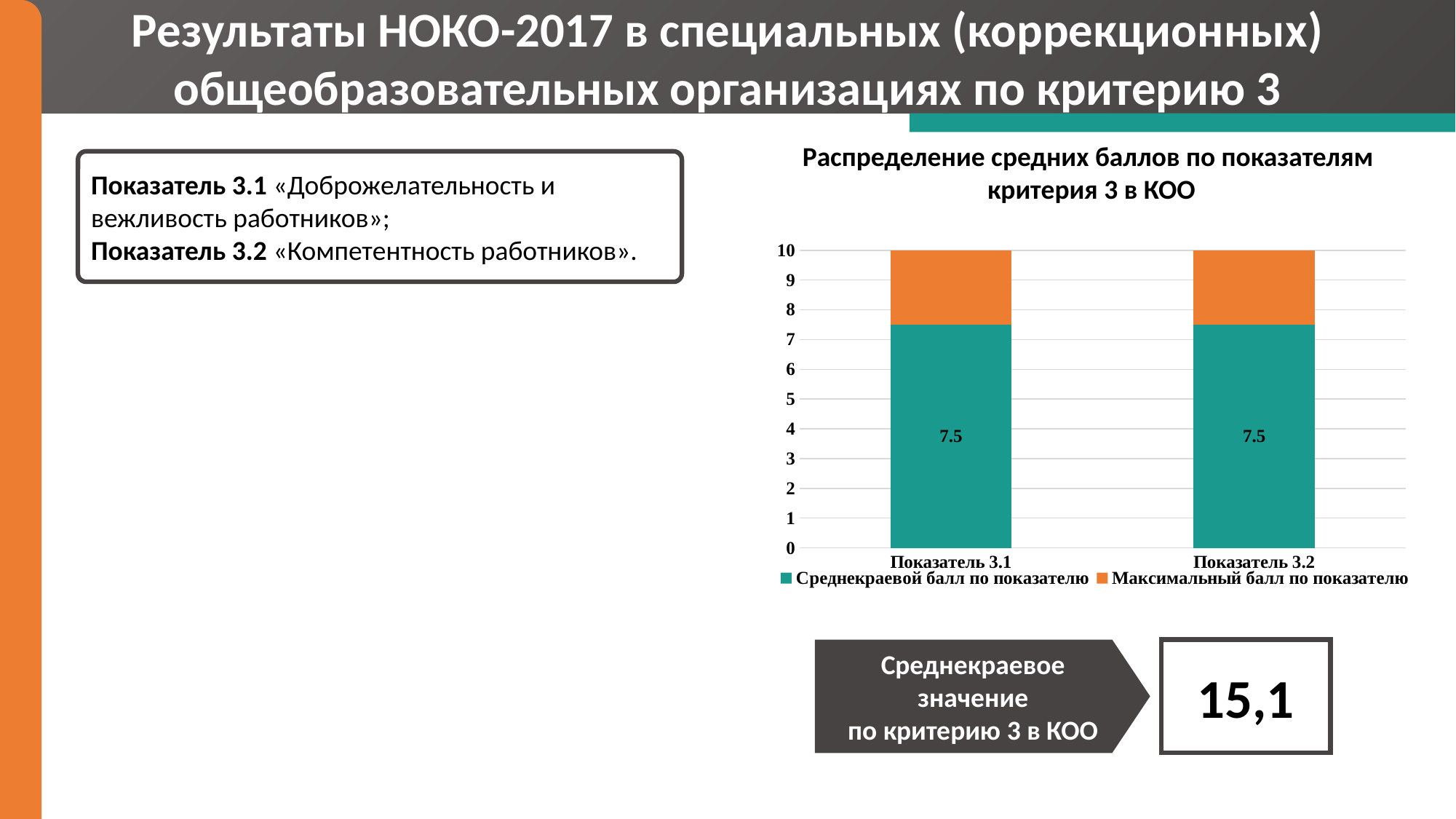

Результаты НОКО-2017 в специальных (коррекционных) общеобразовательных организациях по критерию 3

Распределение средних баллов по показателям
критерия 3 в КОО
Показатель 3.1 «Доброжелательность и вежливость работников»;
Показатель 3.2 «Компетентность работников».

### Chart

| Category | Среднекраевой балл по показателю | Максимальный балл по показателю |
|---|---|---|
| Показатель 3.1 | 7.5 | 10.0 |
| Показатель 3.2 | 7.5 | 10.0 |
Среднекраевое значение
по критерию 3 в КОО
15,1